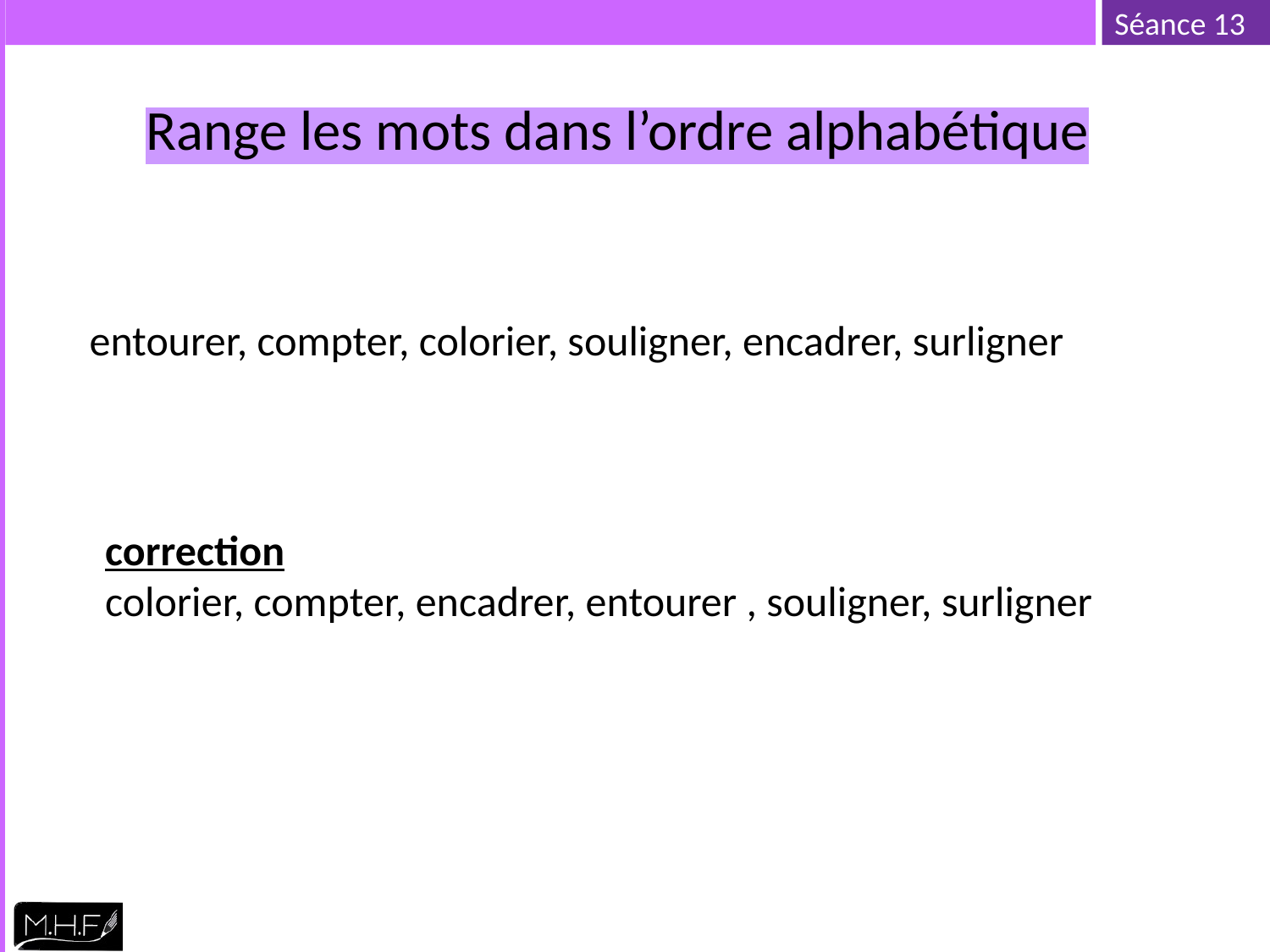

Range les mots dans l’ordre alphabétique
entourer, compter, colorier, souligner, encadrer, surligner
correction
colorier, compter, encadrer, entourer , souligner, surligner